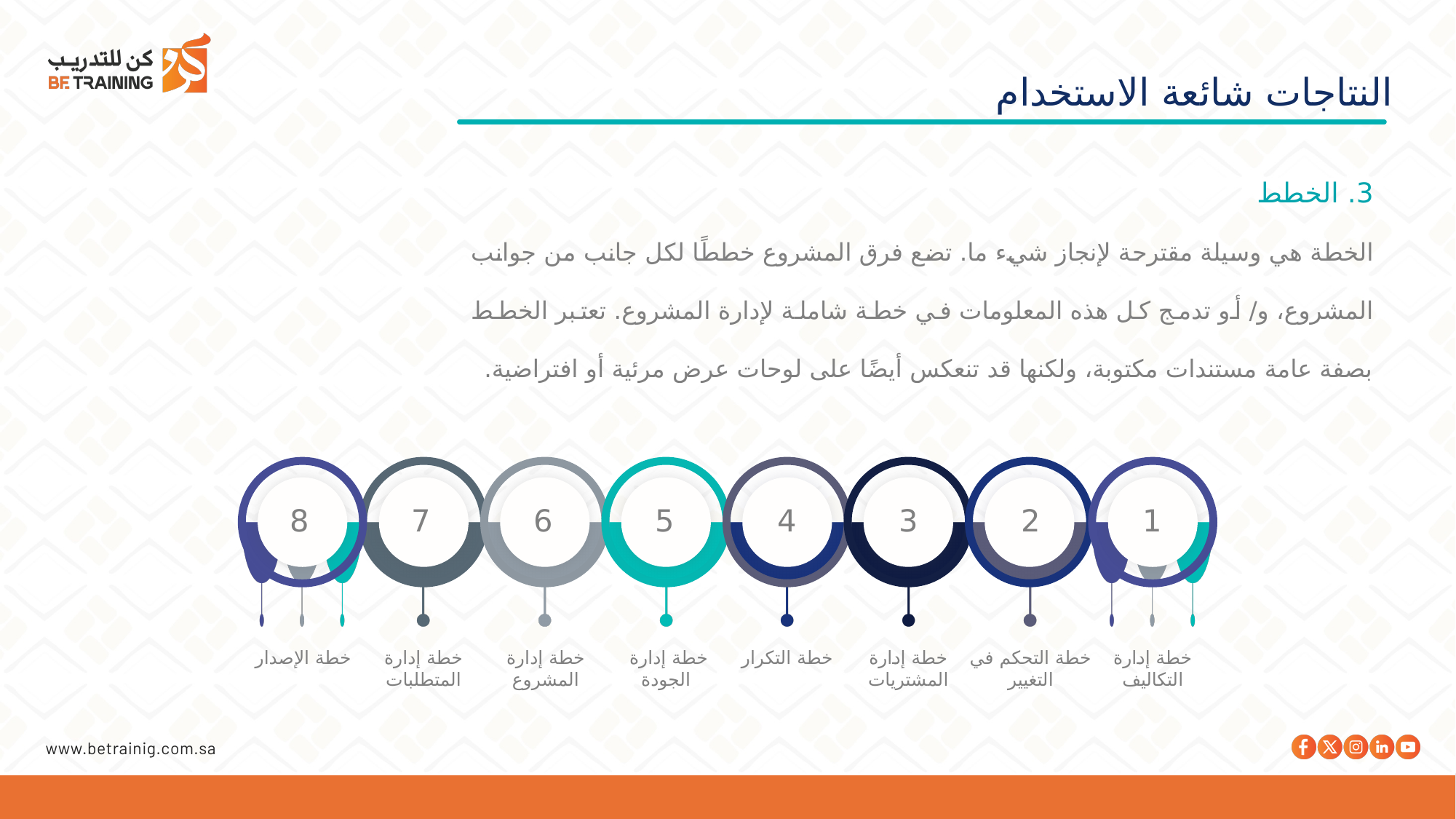

النتاجات شائعة الاستخدام
3. الخطط
الخطة هي وسيلة مقترحة لإنجاز شيء ما. تضع فرق المشروع خططًا لكل جانب من جوانب المشروع، و/ أو تدمج كل هذه المعلومات في خطة شاملة لإدارة المشروع. تعتبر الخطط بصفة عامة مستندات مكتوبة، ولكنها قد تنعكس أيضًا على لوحات عرض مرئية أو افتراضية.

8
7
6
5
4
3
2
1
خطة الإصدار
خطة إدارة المتطلبات
خطة إدارة المشروع
خطة إدارة
الجودة
خطة التكرار
خطة إدارة المشتريات
خطة التحكم في التغيير
خطة إدارة التكاليف